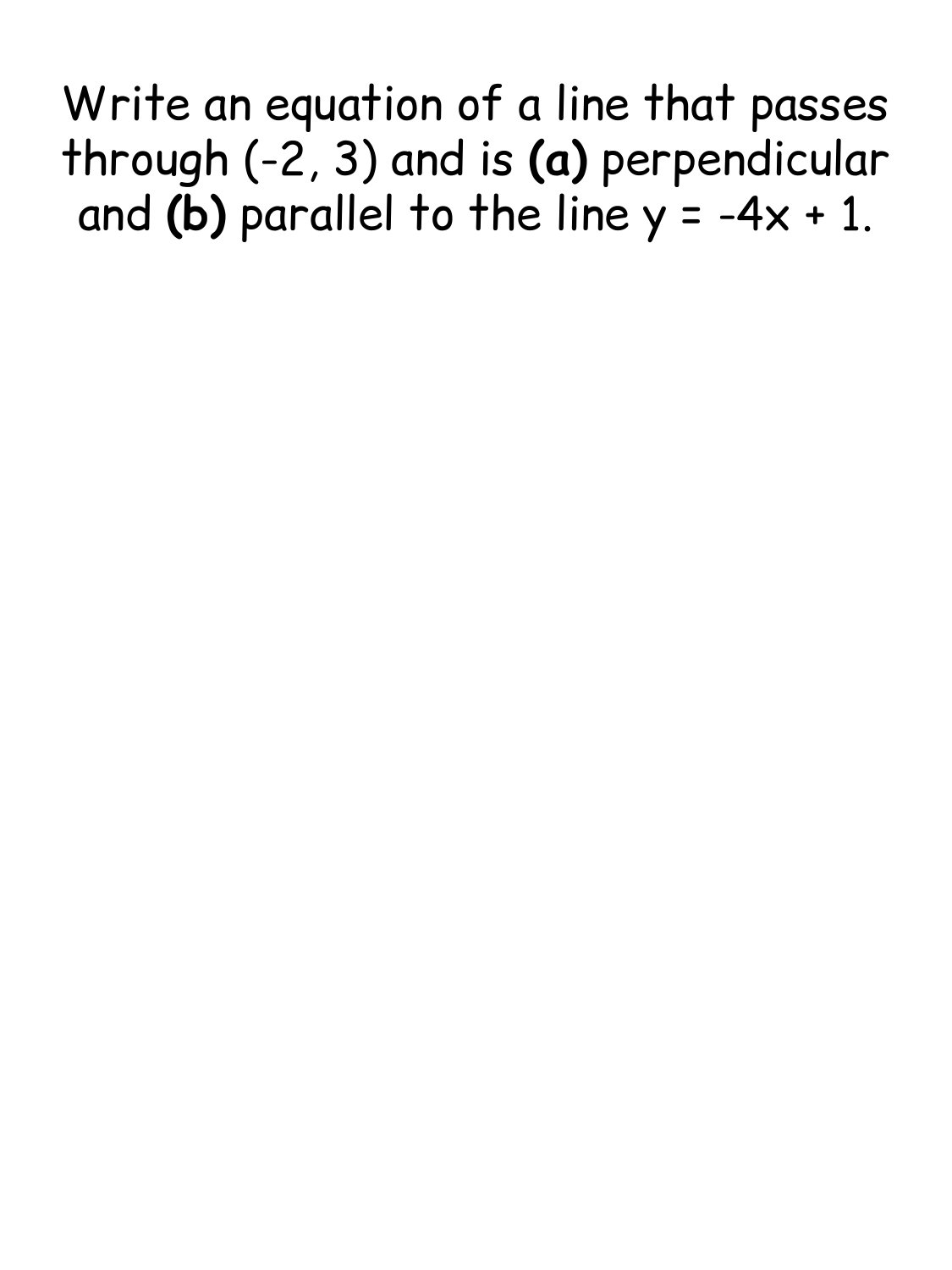

# Write an equation of a line that passes through (-2, 3) and is (a) perpendicular and (b) parallel to the line y = -4x + 1.